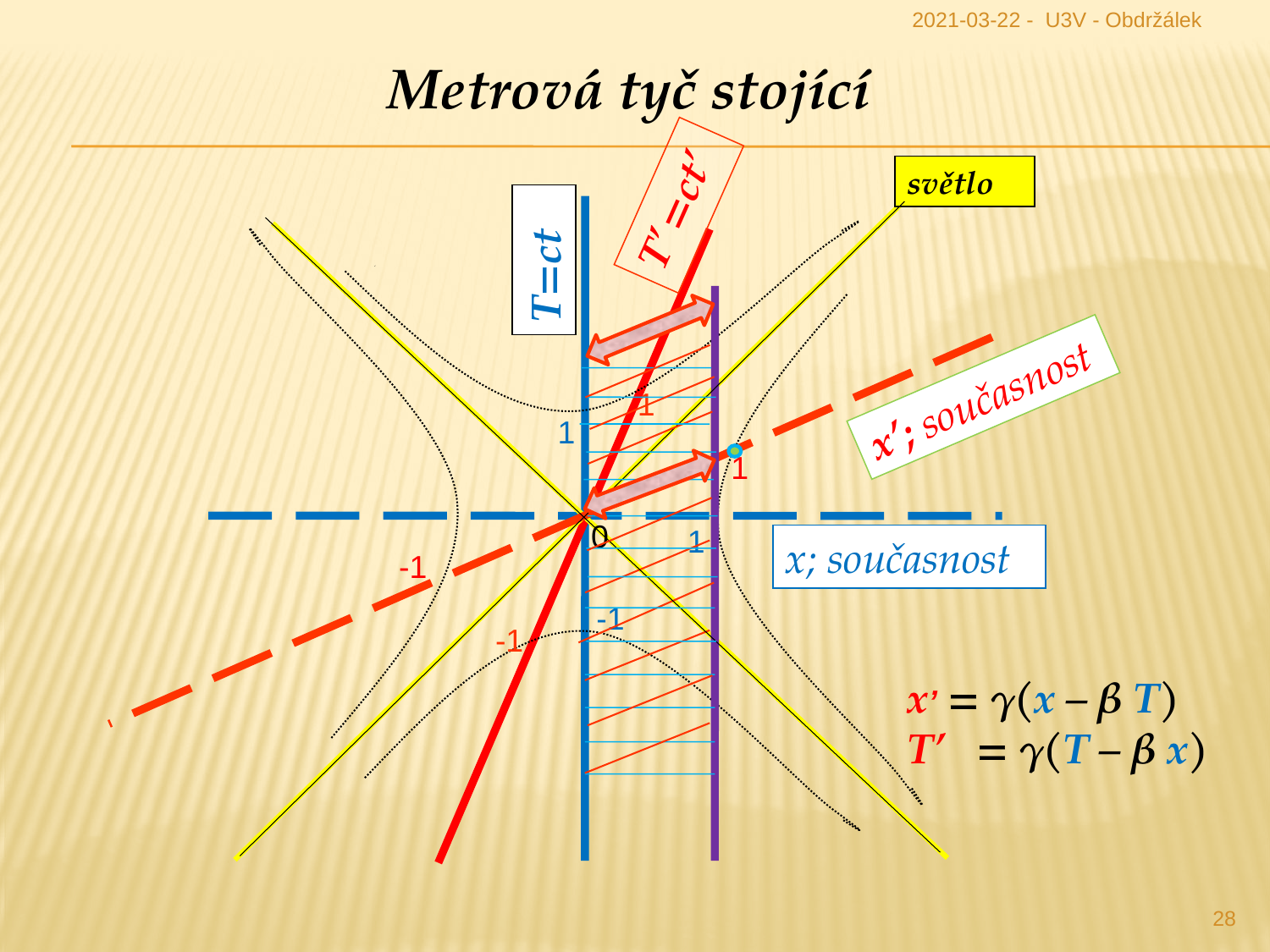

2021-03-22 -  U3V - Obdržálek

Metrová tyč stojící
světlo
T’ =ct’

T=ct

x’; současnost

1

1

1

0
1

x; současnost
-1

-1

-1

x’ = γ(x – β T)
T’   = γ(T – β x)

28